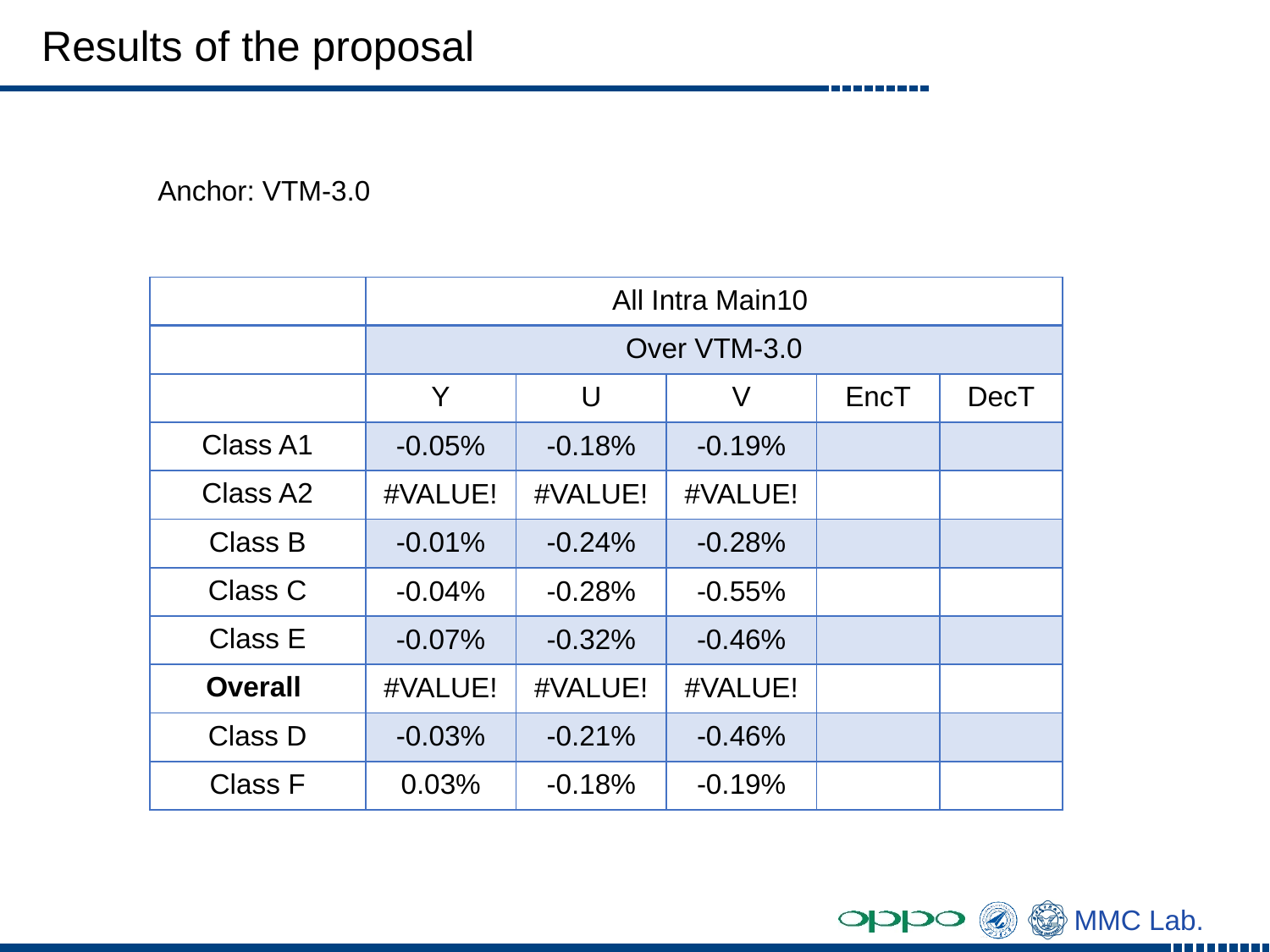

# Results of the proposal
Anchor: VTM-3.0
|  | All Intra Main10 |  |  |  |  |
| --- | --- | --- | --- | --- | --- |
|  | Over VTM-3.0 |  |  |  |  |
|  | Y | U | V | EncT | DecT |
| Class A1 | -0.05% | -0.18% | -0.19% |  |  |
| Class A2 | #VALUE! | #VALUE! | #VALUE! |  |  |
| Class B | -0.01% | -0.24% | -0.28% |  |  |
| Class C | -0.04% | -0.28% | -0.55% |  |  |
| Class E | -0.07% | -0.32% | -0.46% |  |  |
| Overall | #VALUE! | #VALUE! | #VALUE! |  |  |
| Class D | -0.03% | -0.21% | -0.46% |  |  |
| Class F | 0.03% | -0.18% | -0.19% |  |  |